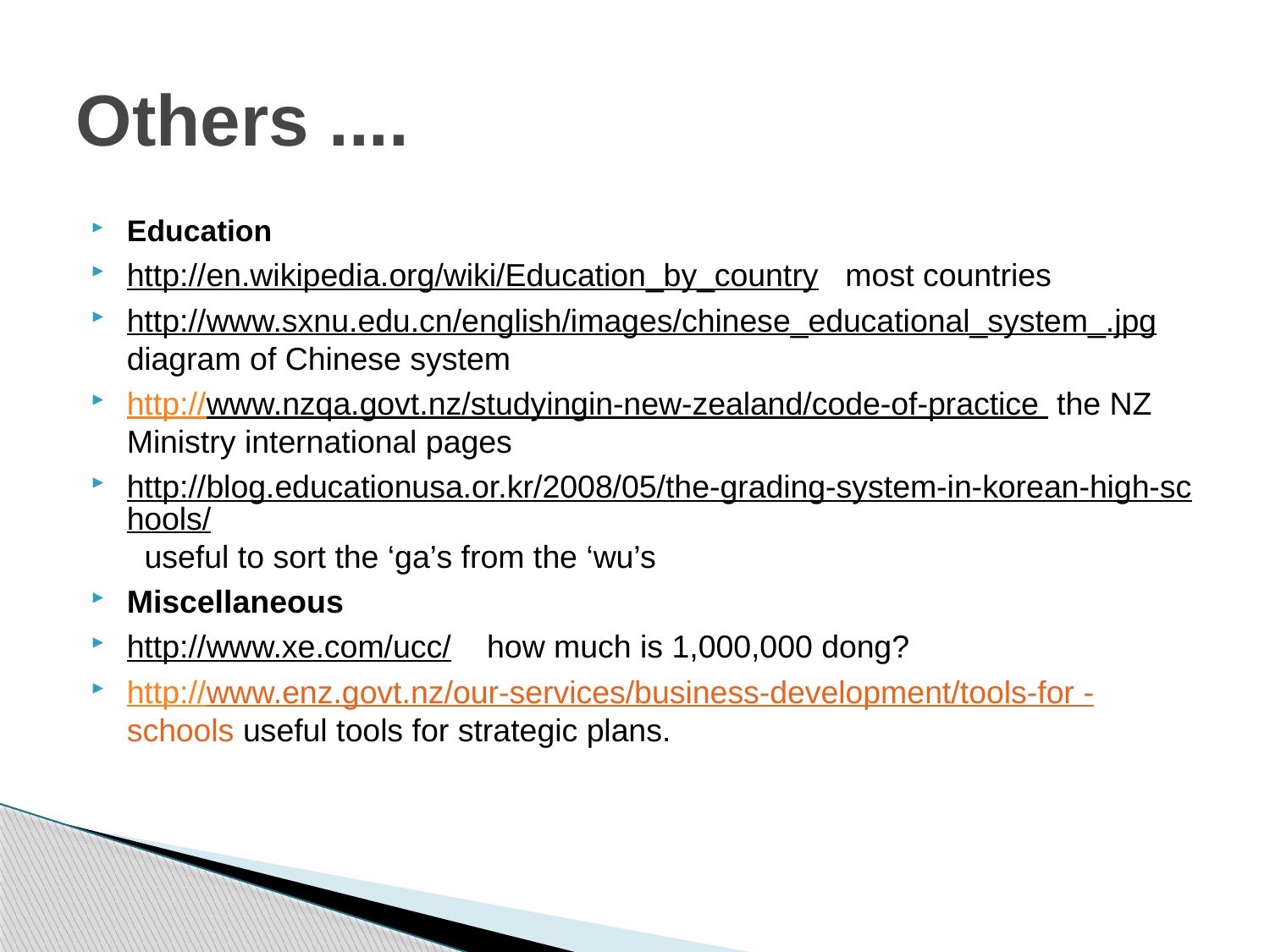

# Others ....
Education
http://en.wikipedia.org/wiki/Education_by_country   most countries
http://www.sxnu.edu.cn/english/images/chinese_educational_system_.jpg   diagram of Chinese system
http://www.nzqa.govt.nz/studyingin-new-zealand/code-of-practice  the NZ Ministry international pages
http://blog.educationusa.or.kr/2008/05/the-grading-system-in-korean-high-schools/  useful to sort the ‘ga’s from the ‘wu’s
Miscellaneous
http://www.xe.com/ucc/    how much is 1,000,000 dong?
http://www.enz.govt.nz/our-services/business-development/tools-for -schools useful tools for strategic plans.